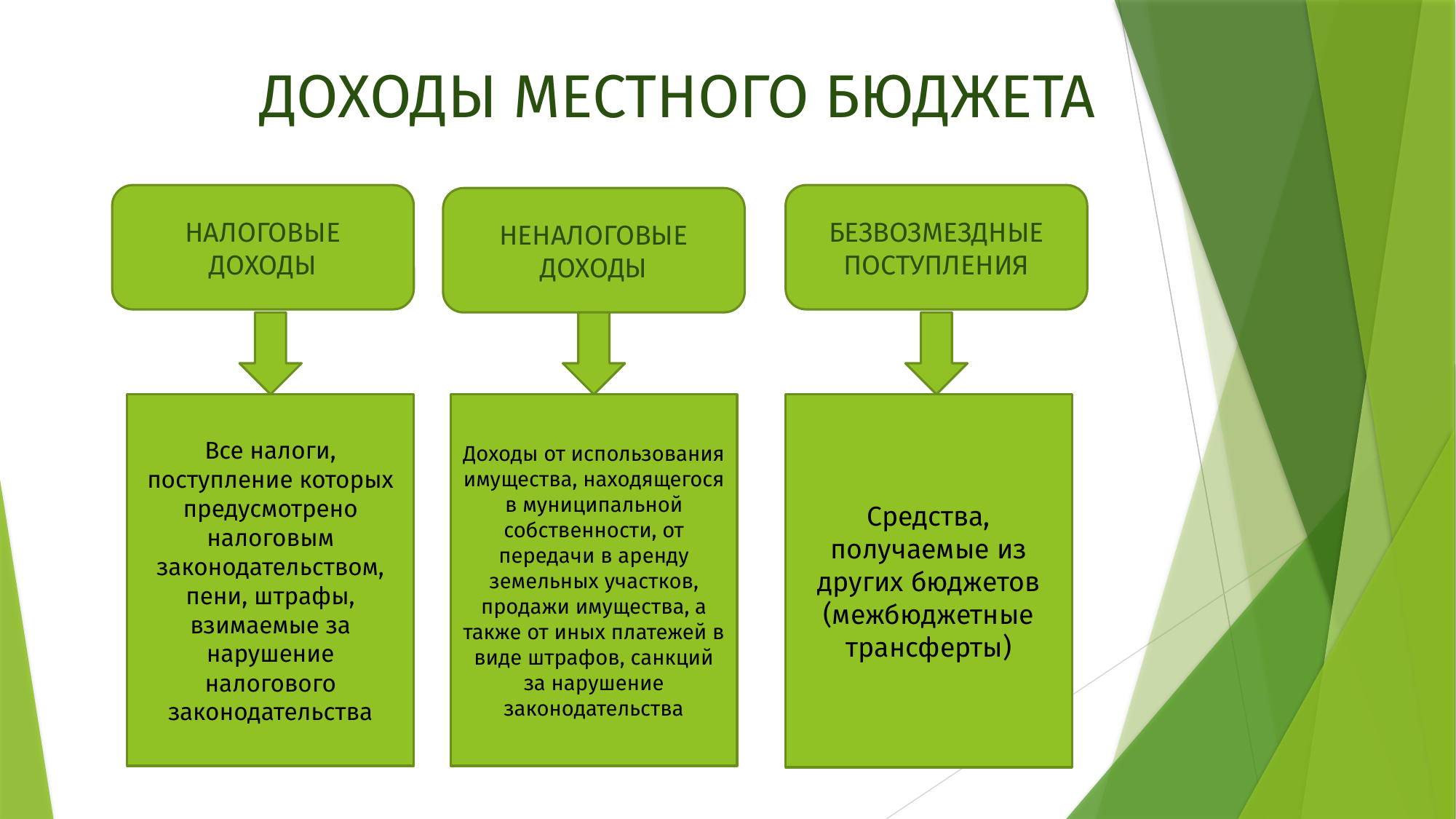

# ДОХОДЫ МЕСТНОГО БЮДЖЕТА

НАЛОГОВЫЕ ДОХОДЫ
БЕЗВОЗМЕЗДНЫЕ ПОСТУПЛЕНИЯ
НЕНАЛОГОВЫЕ ДОХОДЫ

Все налоги, поступление которых предусмотрено налоговым законодательством, пени, штрафы, взимаемые за нарушение налогового законодательства
Доходы от использования имущества, находящегося в муниципальной собственности, от передачи в аренду земельных участков, продажи имущества, а также от иных платежей в виде штрафов, санкций за нарушение законодательства
Средства, получаемые из других бюджетов (межбюджетные трансферты)